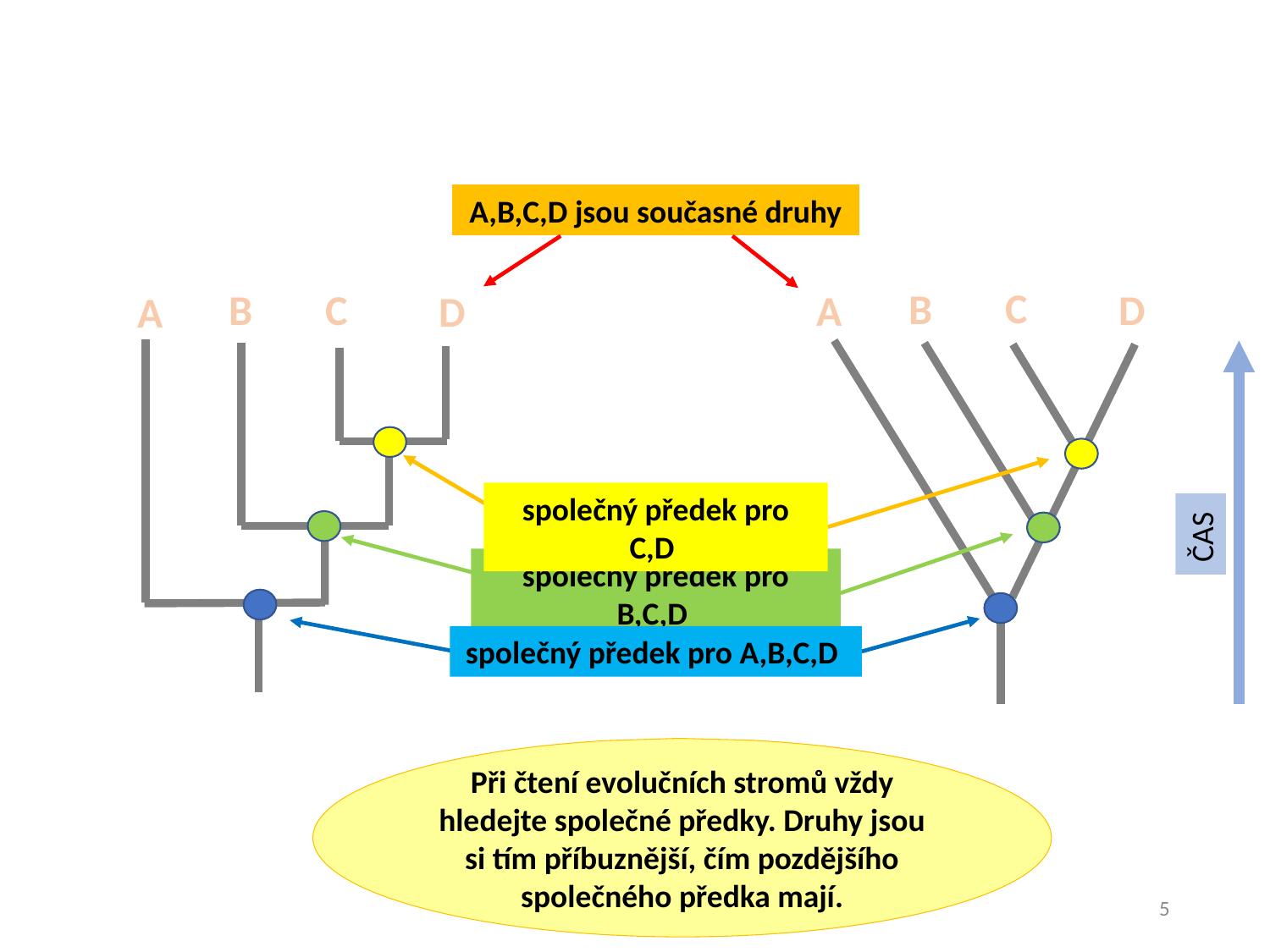

A,B,C,D jsou současné druhy
C
B
D
A

C
B
D
A

společný předek pro C,D
ČAS
společný předek pro B,C,D
společný předek pro A,B,C,D
Při čtení evolučních stromů vždy hledejte společné předky. Druhy jsou si tím příbuznější, čím pozdějšího společného předka mají.
5